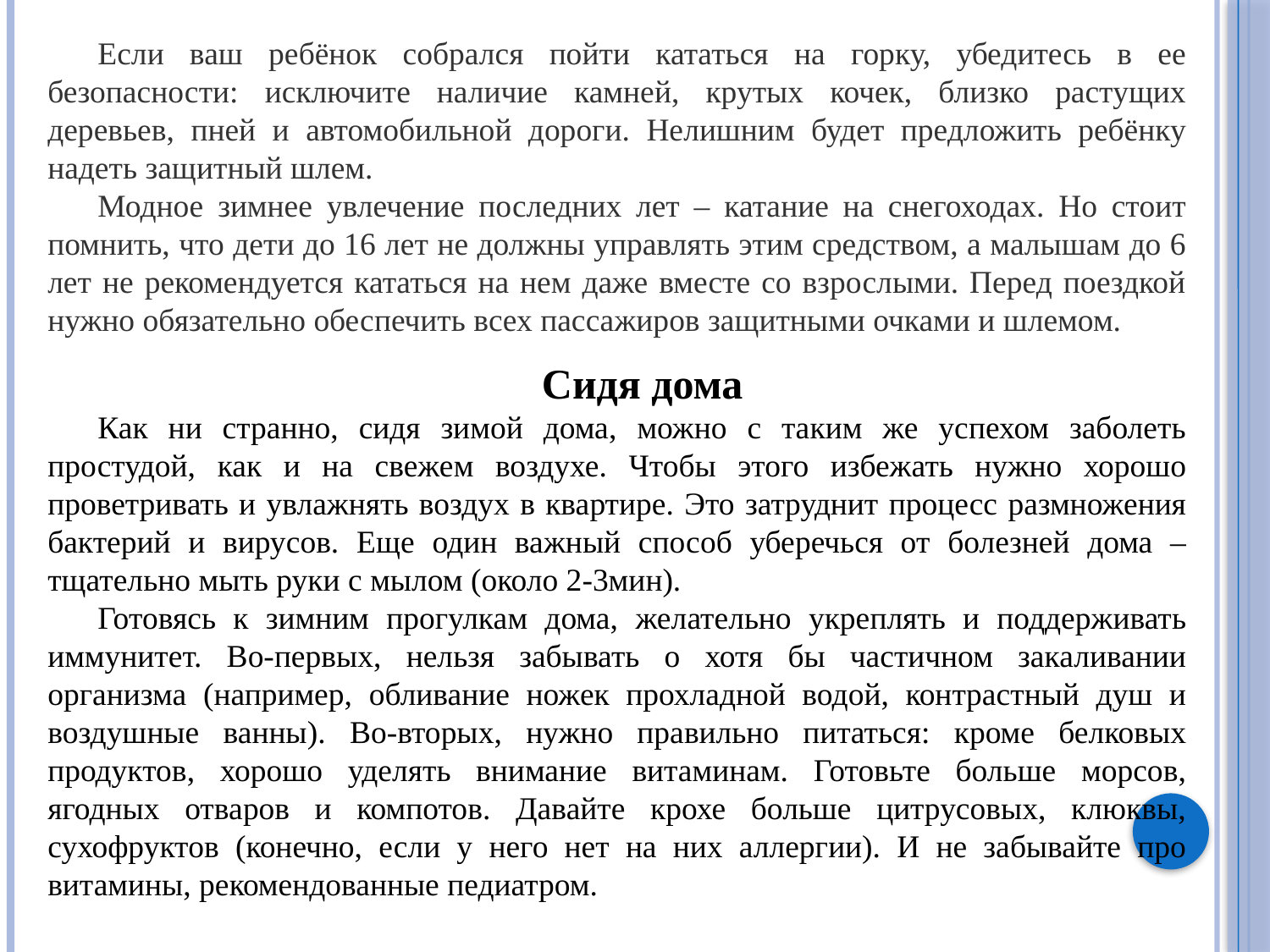

Если ваш ребёнок собрался пойти кататься на горку, убедитесь в ее безопасности: исключите наличие камней, крутых кочек, близко растущих деревьев, пней и автомобильной дороги. Нелишним будет предложить ребёнку надеть защитный шлем.
Модное зимнее увлечение последних лет – катание на снегоходах. Но стоит помнить, что дети до 16 лет не должны управлять этим средством, а малышам до 6 лет не рекомендуется кататься на нем даже вместе со взрослыми. Перед поездкой нужно обязательно обеспечить всех пассажиров защитными очками и шлемом.

Сидя дома
Как ни странно, сидя зимой дома, можно с таким же успехом заболеть простудой, как и на свежем воздухе. Чтобы этого избежать нужно хорошо проветривать и увлажнять воздух в квартире. Это затруднит процесс размножения бактерий и вирусов. Еще один важный способ уберечься от болезней дома – тщательно мыть руки с мылом (около 2-3мин).
Готовясь к зимним прогулкам дома, желательно укреплять и поддерживать иммунитет. Во-первых, нельзя забывать о хотя бы частичном закаливании организма (например, обливание ножек прохладной водой, контрастный душ и воздушные ванны). Во-вторых, нужно правильно питаться: кроме белковых продуктов, хорошо уделять внимание витаминам. Готовьте больше морсов, ягодных отваров и компотов. Давайте крохе больше цитрусовых, клюквы, сухофруктов (конечно, если у него нет на них аллергии). И не забывайте про витамины, рекомендованные педиатром.